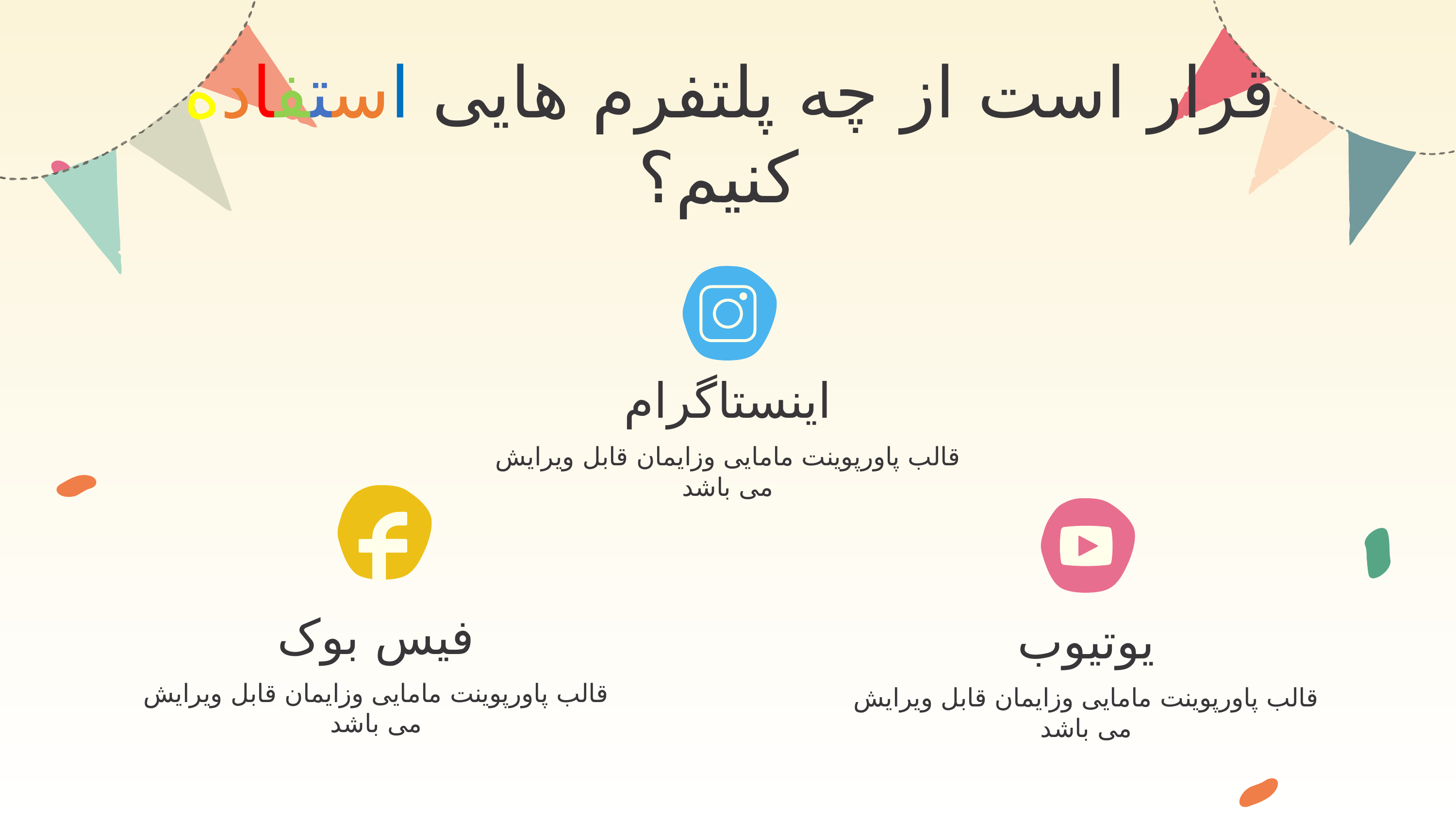

# قرار است از چه پلتفرم هایی استفاده کنیم؟

اینستاگرام
قالب پاورپوینت مامایی وزایمان قابل ویرایش می باشد

فیس بوک
یوتیوب
قالب پاورپوینت مامایی وزایمان قابل ویرایش می باشد
قالب پاورپوینت مامایی وزایمان قابل ویرایش می باشد